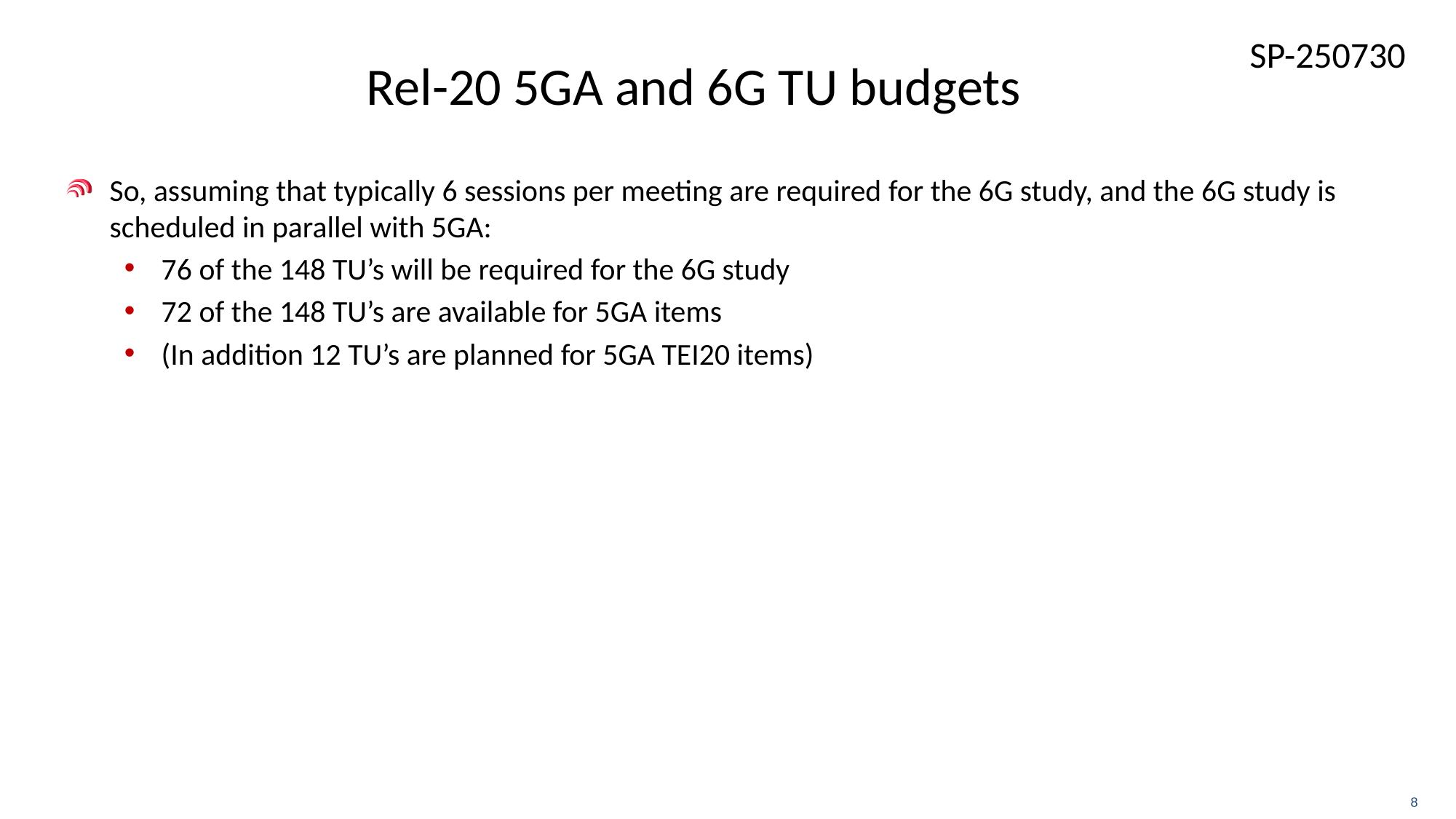

# Rel-20 5GA and 6G TU budgets
So, assuming that typically 6 sessions per meeting are required for the 6G study, and the 6G study is scheduled in parallel with 5GA:
76 of the 148 TU’s will be required for the 6G study
72 of the 148 TU’s are available for 5GA items
(In addition 12 TU’s are planned for 5GA TEI20 items)